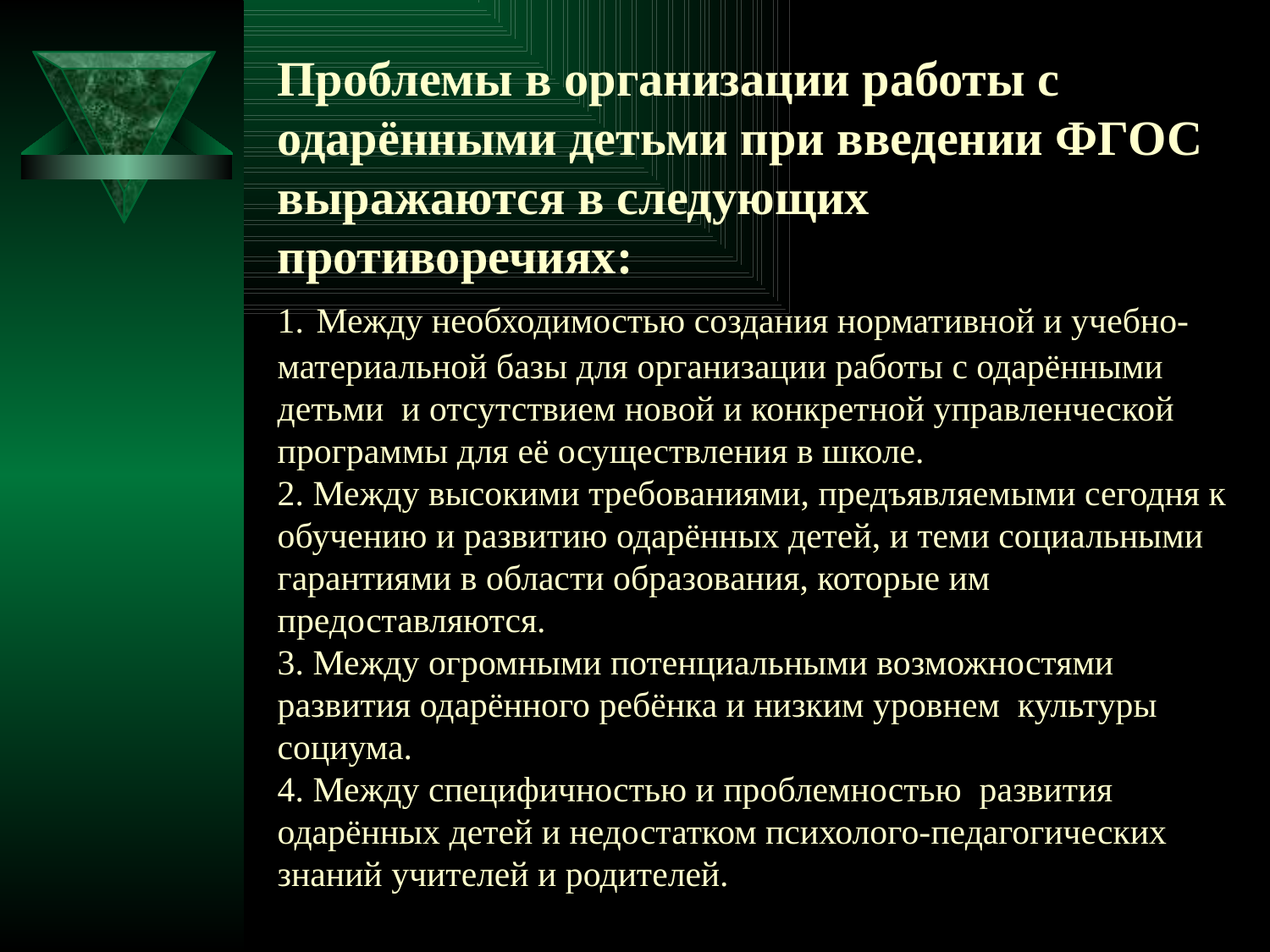

# Проблемы в организации работы с одарёнными детьми при введении ФГОС выражаются в следующих противоречиях: 1. Между необходимостью создания нормативной и учебно-материальной базы для организации работы с одарёнными детьми  и отсутствием новой и конкретной управленческой программы для её осуществления в школе. 2. Между высокими требованиями, предъявляемыми сегодня к обучению и развитию одарённых детей, и теми социальными гарантиями в области образования, которые им предоставляются. 3. Между огромными потенциальными возможностями развития одарённого ребёнка и низким уровнем  культуры социума. 4. Между специфичностью и проблемностью  развития одарённых детей и недостатком психолого-педагогических знаний учителей и родителей.